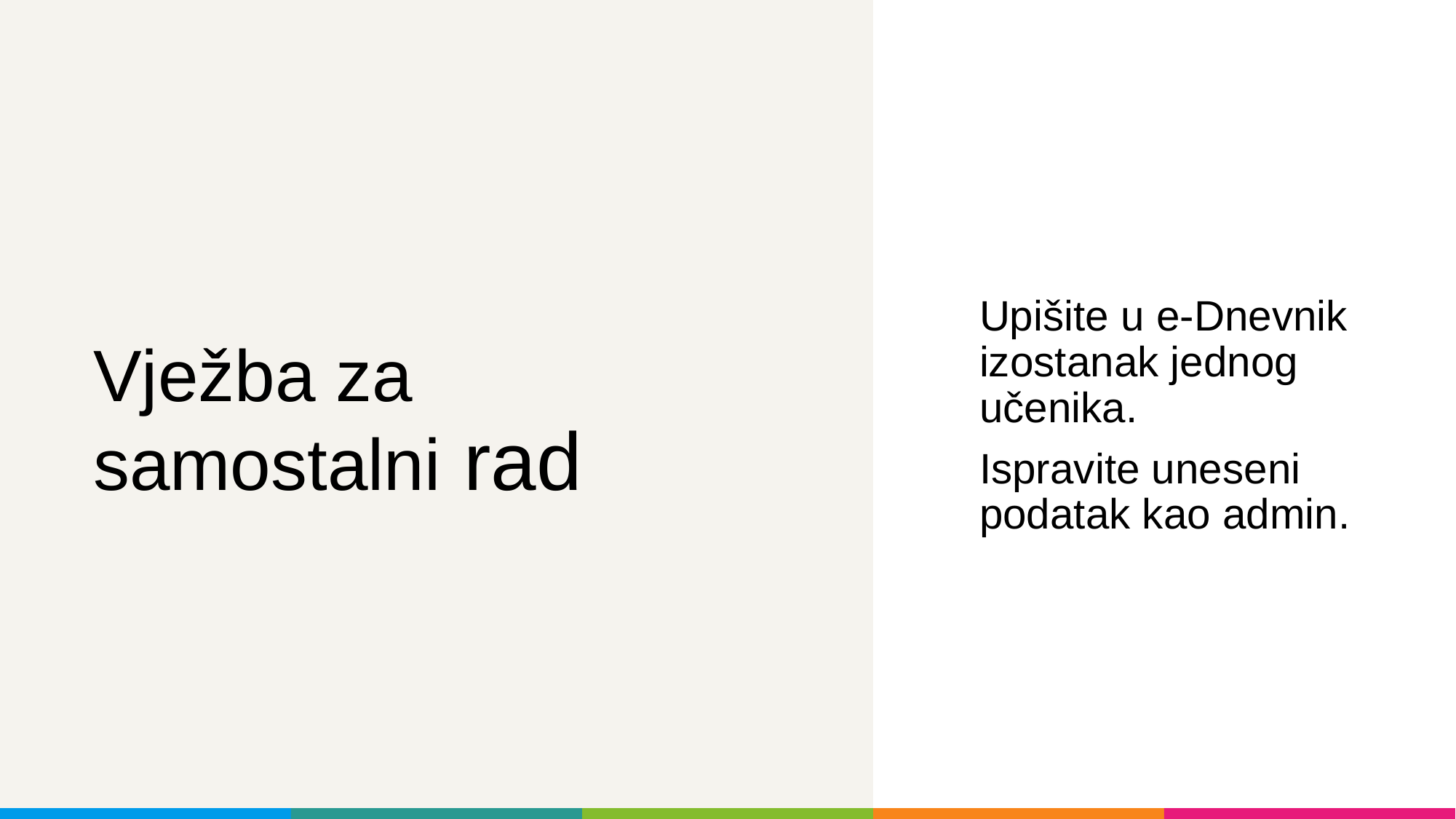

Upišite u e-Dnevnik  izostanak jednog učenika.
	Ispravite uneseni podatak kao admin.
# Vježba za samostalni rad